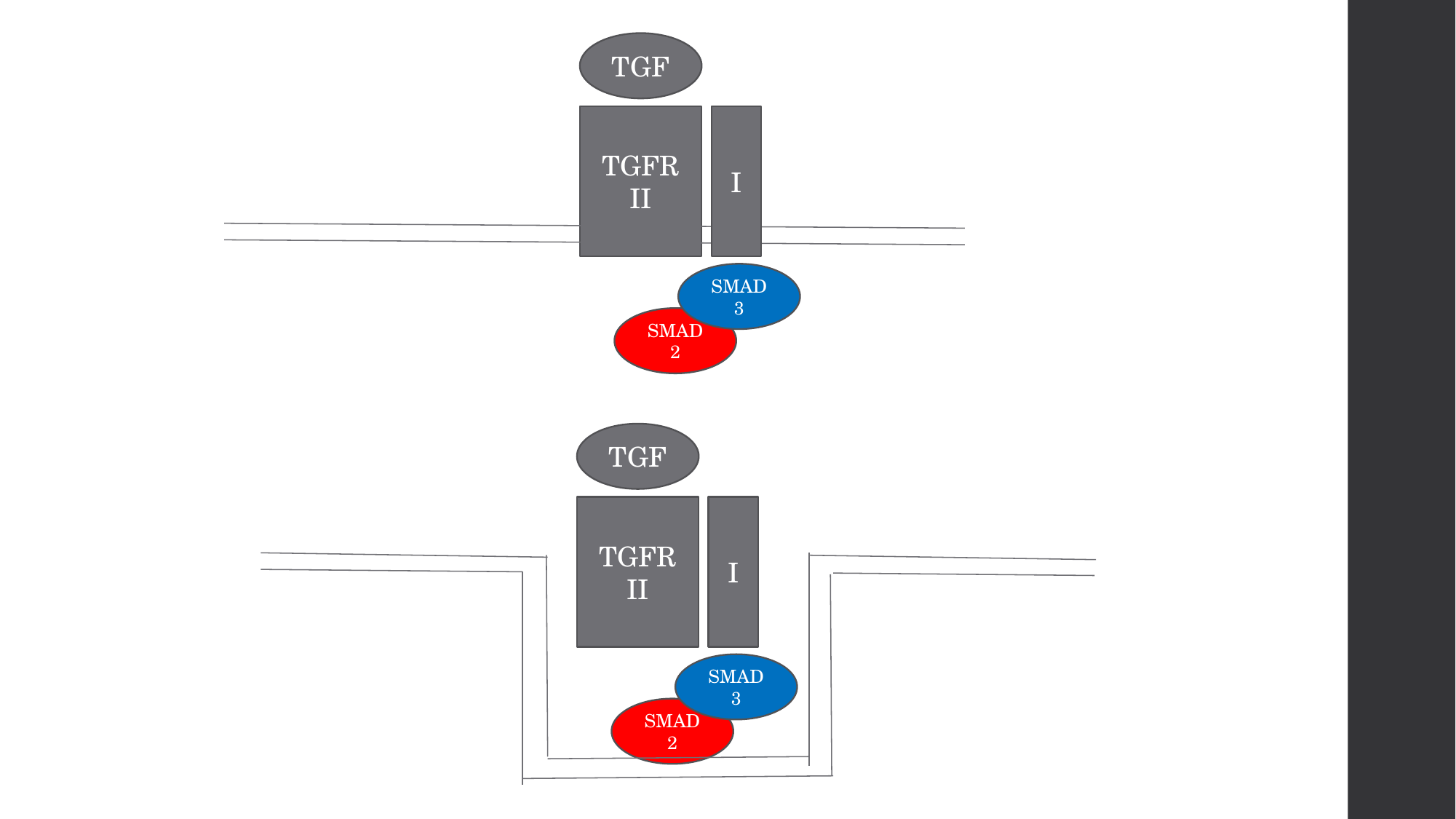

TGF
TGFR
II
I
SMAD3
SMAD2
TGF
TGFR
II
I
SMAD3
SMAD2